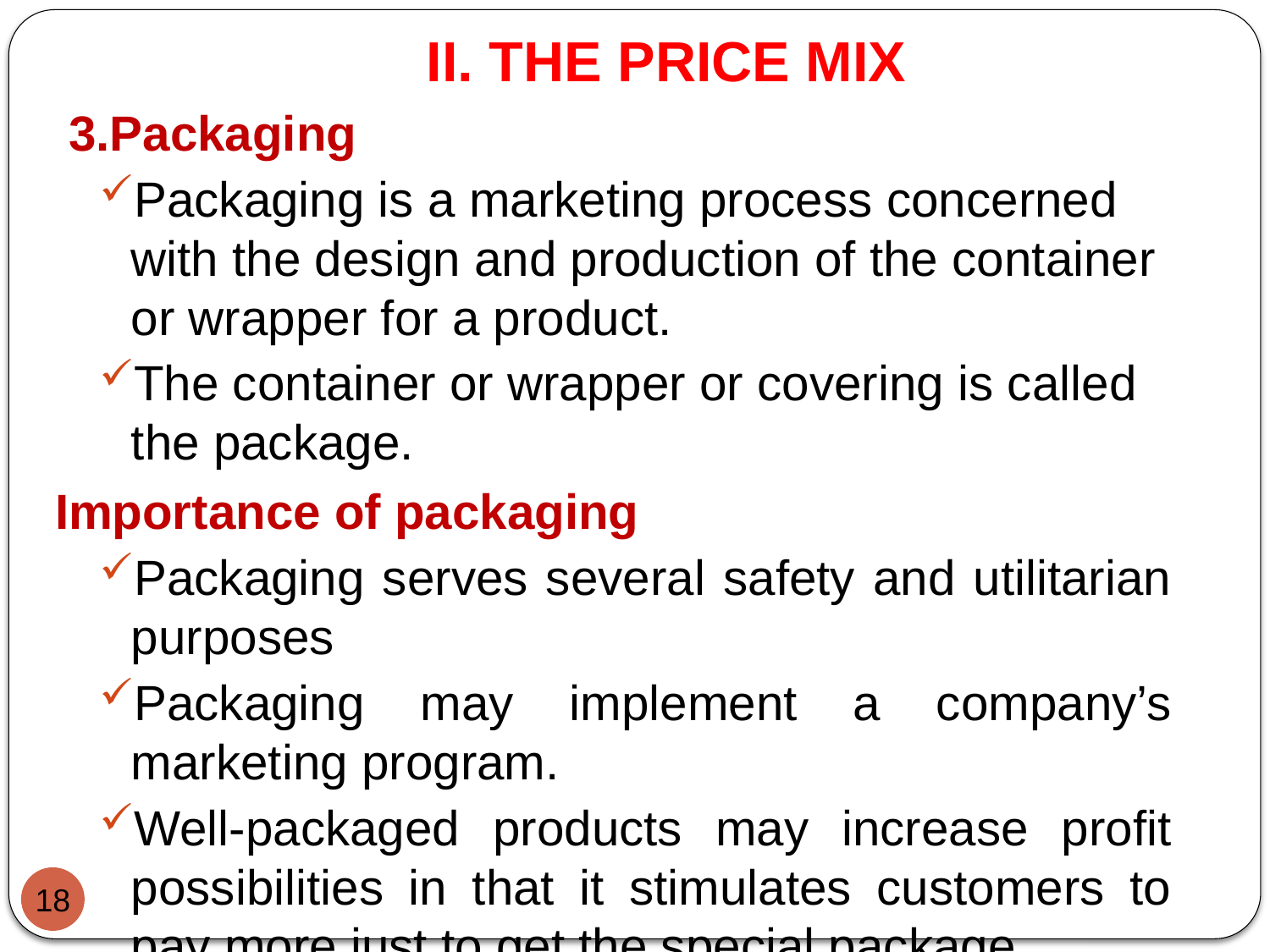

# II. THE PRICE MIX
 3.Packaging
Packaging is a marketing process concerned with the design and production of the container or wrapper for a product.
The container or wrapper or covering is called the package.
Importance of packaging
Packaging serves several safety and utilitarian purposes
Packaging may implement a company’s marketing program.
Well-packaged products may increase profit possibilities in that it stimulates customers to pay more just to get the special package.

18